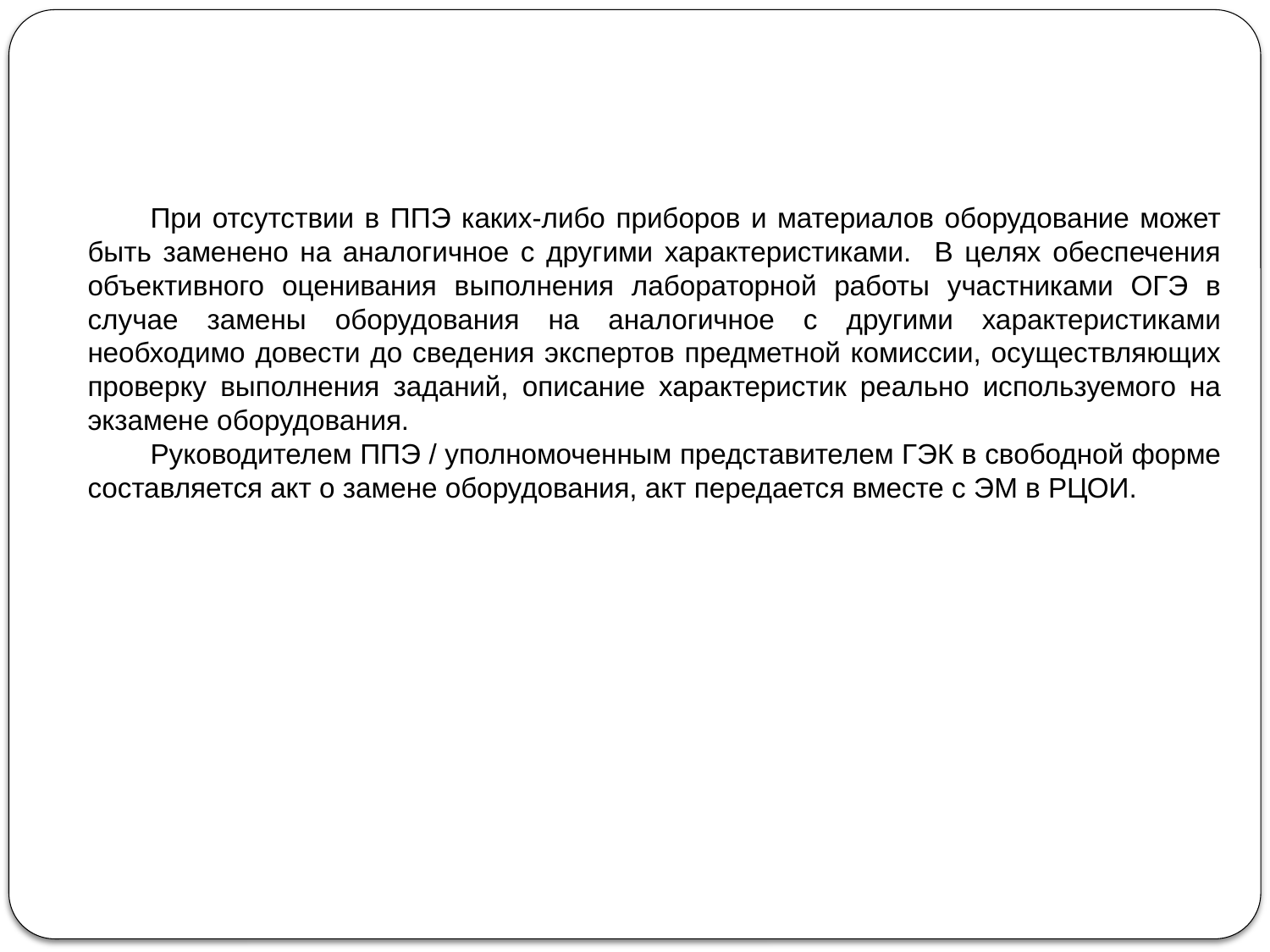

#
При отсутствии в ППЭ каких-либо приборов и материалов оборудование может быть заменено на аналогичное с другими характеристиками.  В целях обеспечения объективного оценивания выполнения лабораторной работы участниками ОГЭ в случае замены оборудования на аналогичное с другими характеристиками необходимо довести до сведения экспертов предметной комиссии, осуществляющих проверку выполнения заданий, описание характеристик реально используемого на экзамене оборудования.
Руководителем ППЭ / уполномоченным представителем ГЭК в свободной форме составляется акт о замене оборудования, акт передается вместе с ЭМ в РЦОИ.